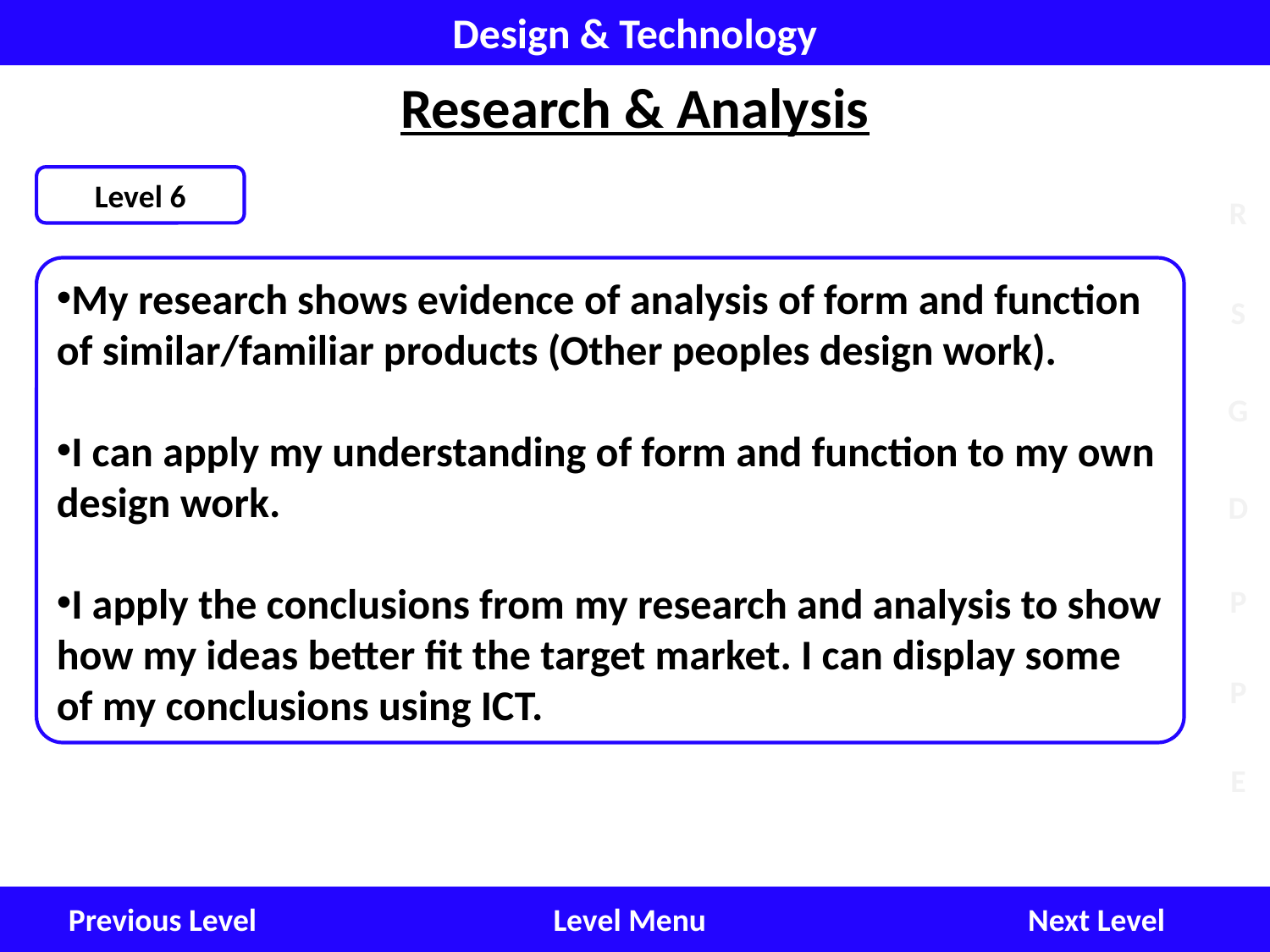

Design & Technology
Research & Analysis
Level 6
My research shows evidence of analysis of form and function of similar/familiar products (Other peoples design work).

I can apply my understanding of form and function to my own design work.

I apply the conclusions from my research and analysis to show how my ideas better fit the target market. I can display some of my conclusions using ICT.

Next Level
Level Menu
Previous Level